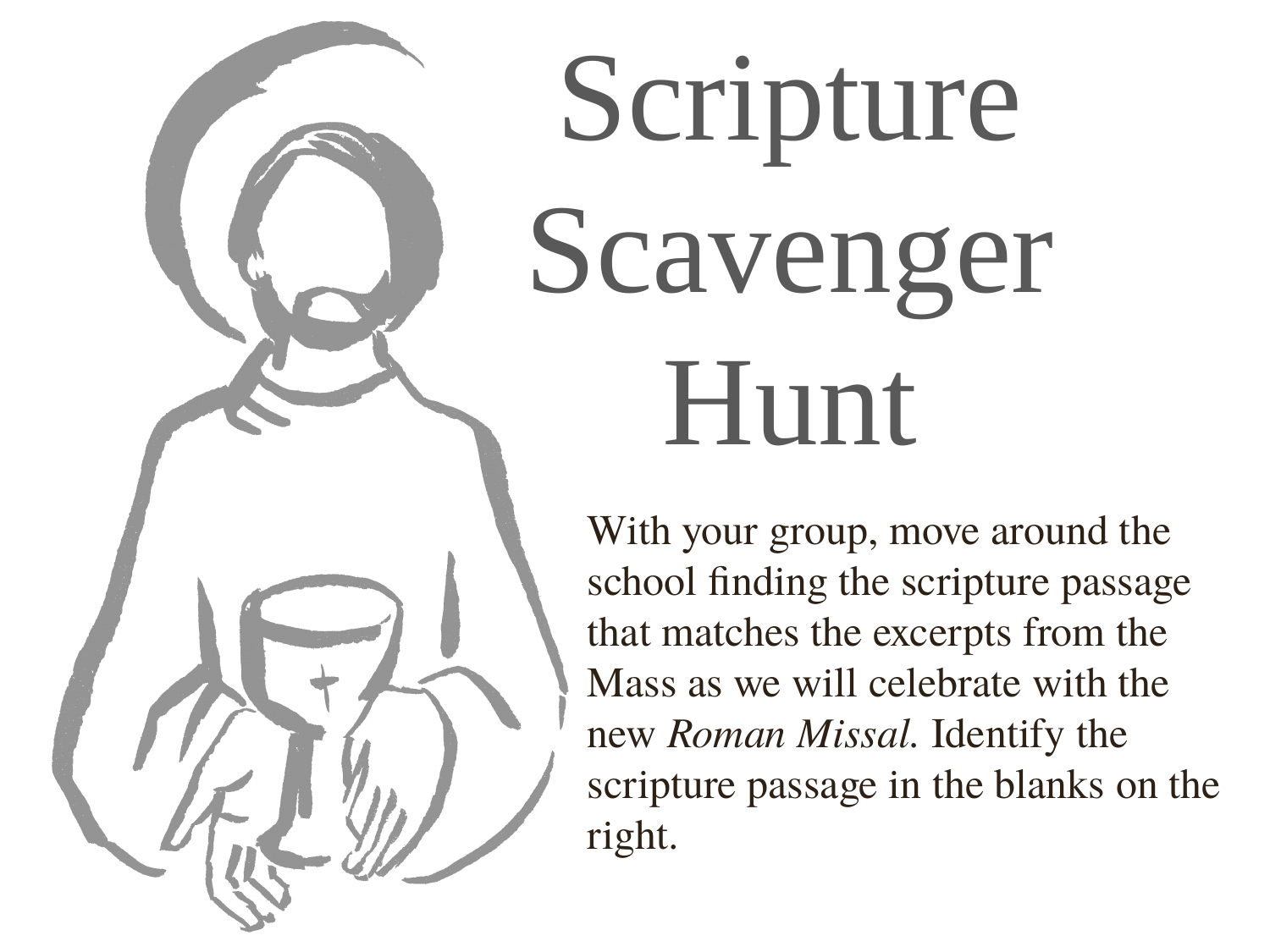

# Scripture Scavenger Hunt
With your group, move around the school finding the scripture passage that matches the excerpts from the Mass as we will celebrate with the new Roman Missal. Identify the scripture passage in the blanks on the right.